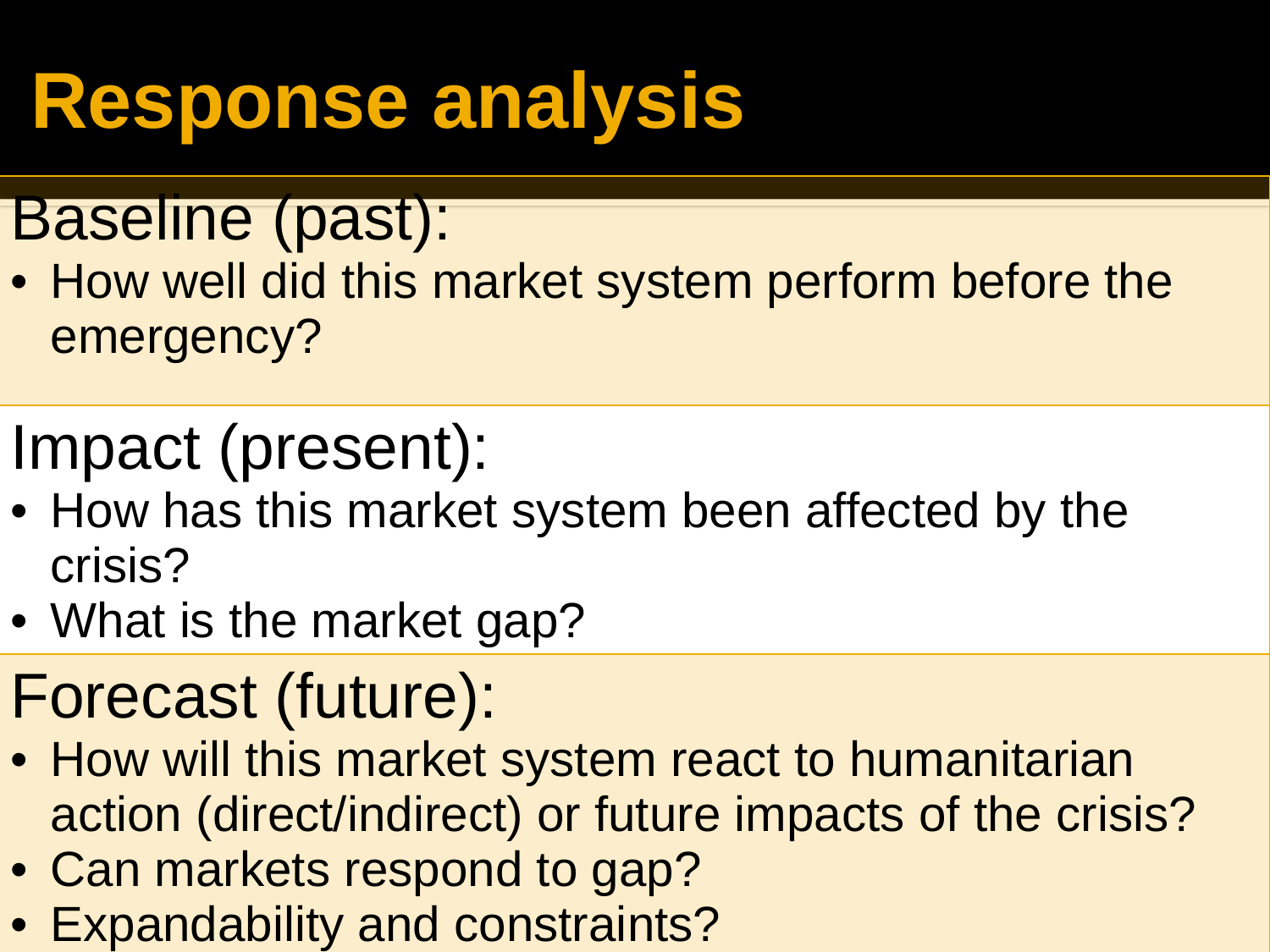

# Response analysis
| Baseline (past): How well did this market system perform before the emergency? |
| --- |
| Impact (present): How has this market system been affected by the crisis? What is the market gap? |
| Forecast (future): How will this market system react to humanitarian action (direct/indirect) or future impacts of the crisis? Can markets respond to gap? Expandability and constraints? |